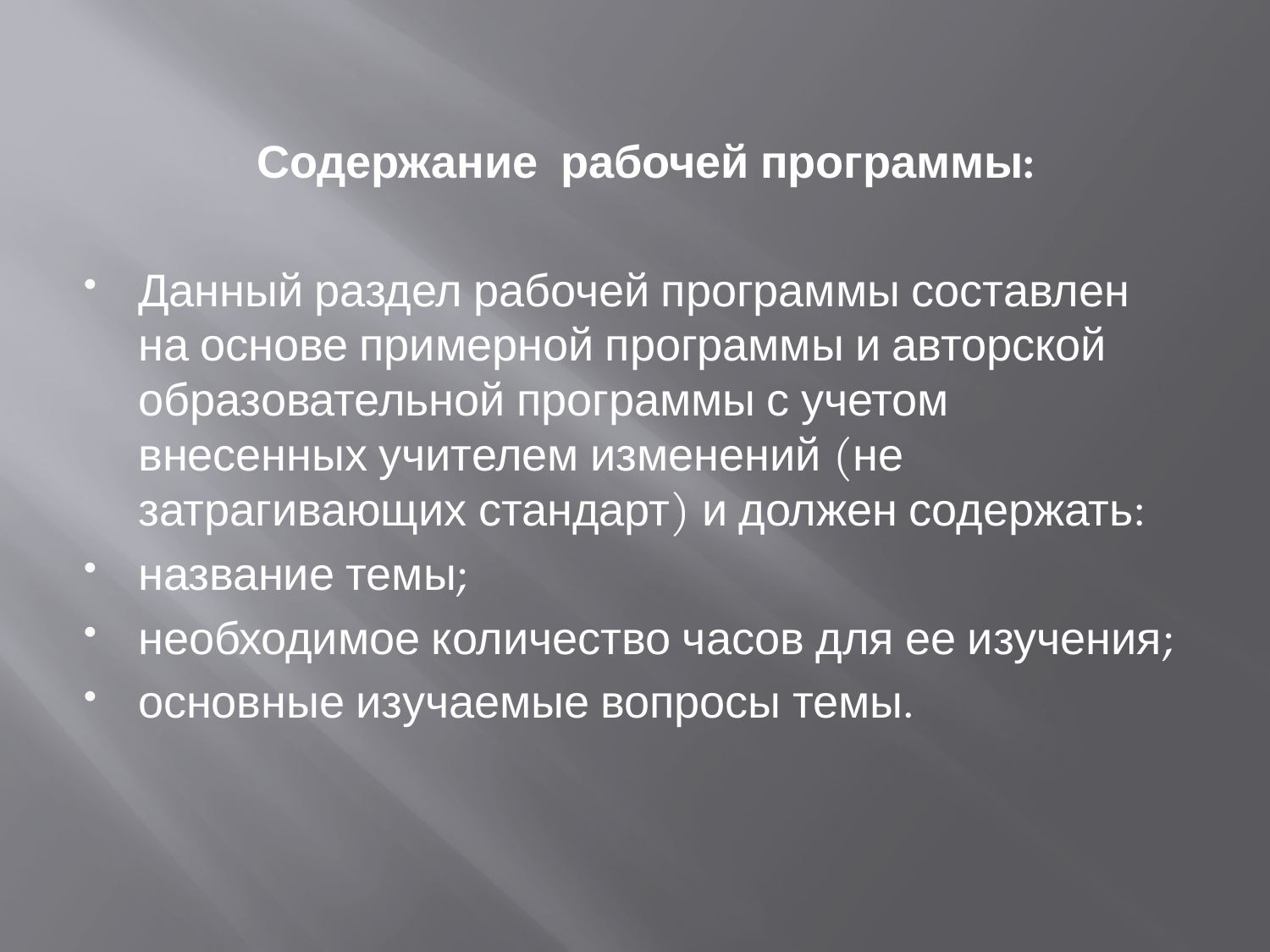

Содержание  рабочей программы:

Данный раздел рабочей программы составлен на основе примерной программы и авторской образовательной программы с учетом внесенных учителем изменений (не затрагивающих стандарт) и должен содержать:
название темы;
необходимое количество часов для ее изучения;
основные изучаемые вопросы темы.